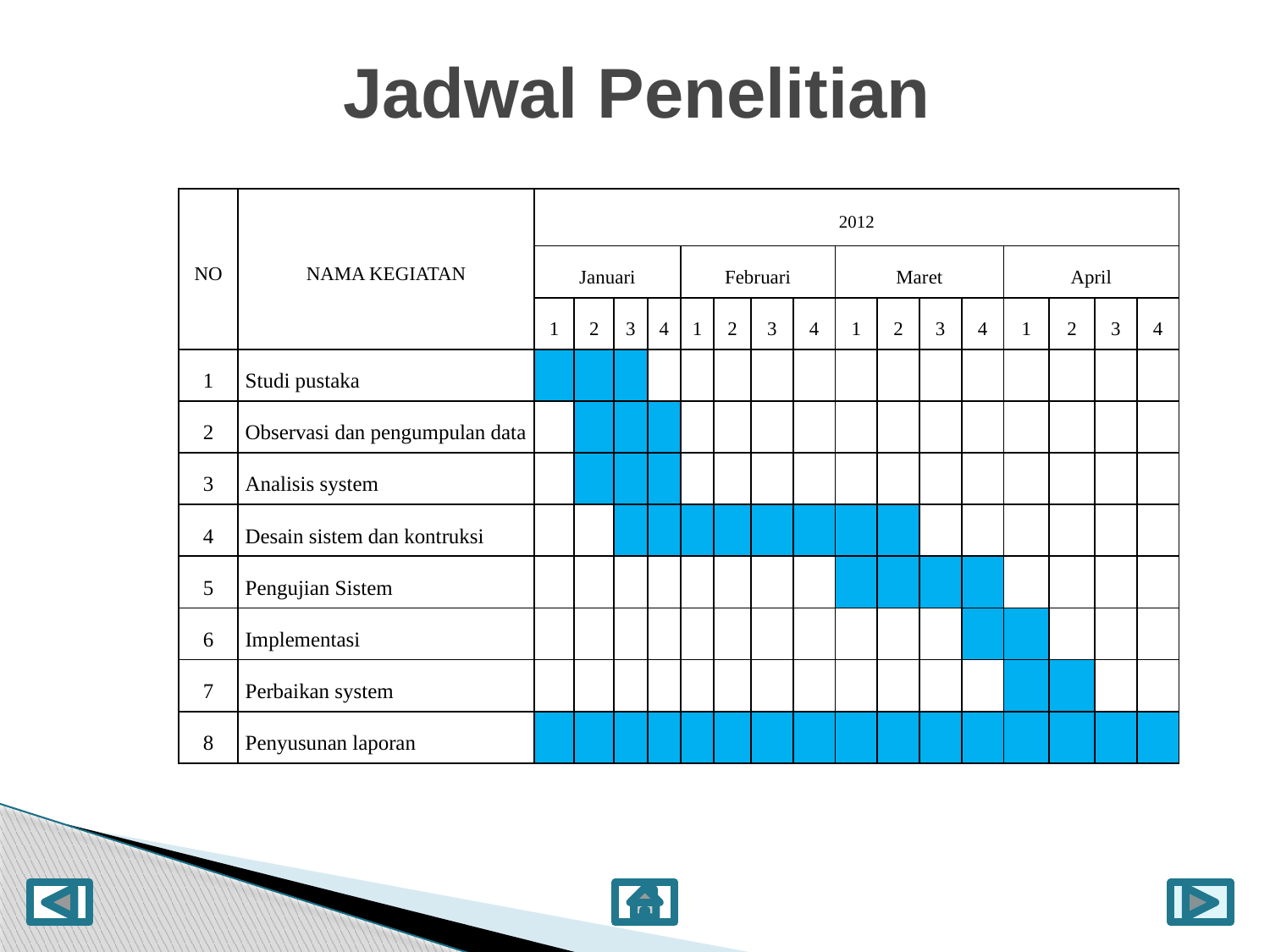

# Jadwal Penelitian
| NO | NAMA KEGIATAN | 2012 |  |  |  |  |  |  |  |  |  |  |  |  |  |  |  |
| --- | --- | --- | --- | --- | --- | --- | --- | --- | --- | --- | --- | --- | --- | --- | --- | --- | --- |
|  |  | Januari |  |  |  | Februari |  |  |  | Maret |  |  |  | April |  |  |  |
|  |  | 1 | 2 | 3 | 4 | 1 | 2 | 3 | 4 | 1 | 2 | 3 | 4 | 1 | 2 | 3 | 4 |
| 1 | Studi pustaka |  |  |  |  |  |  |  |  |  |  |  |  |  |  |  |  |
| 2 | Observasi dan pengumpulan data |  |  |  |  |  |  |  |  |  |  |  |  |  |  |  |  |
| 3 | Analisis system |  |  |  |  |  |  |  |  |  |  |  |  |  |  |  |  |
| 4 | Desain sistem dan kontruksi |  |  |  |  |  |  |  |  |  |  |  |  |  |  |  |  |
| 5 | Pengujian Sistem |  |  |  |  |  |  |  |  |  |  |  |  |  |  |  |  |
| 6 | Implementasi |  |  |  |  |  |  |  |  |  |  |  |  |  |  |  |  |
| 7 | Perbaikan system |  |  |  |  |  |  |  |  |  |  |  |  |  |  |  |  |
| 8 | Penyusunan laporan |  |  |  |  |  |  |  |  |  |  |  |  |  |  |  |  |